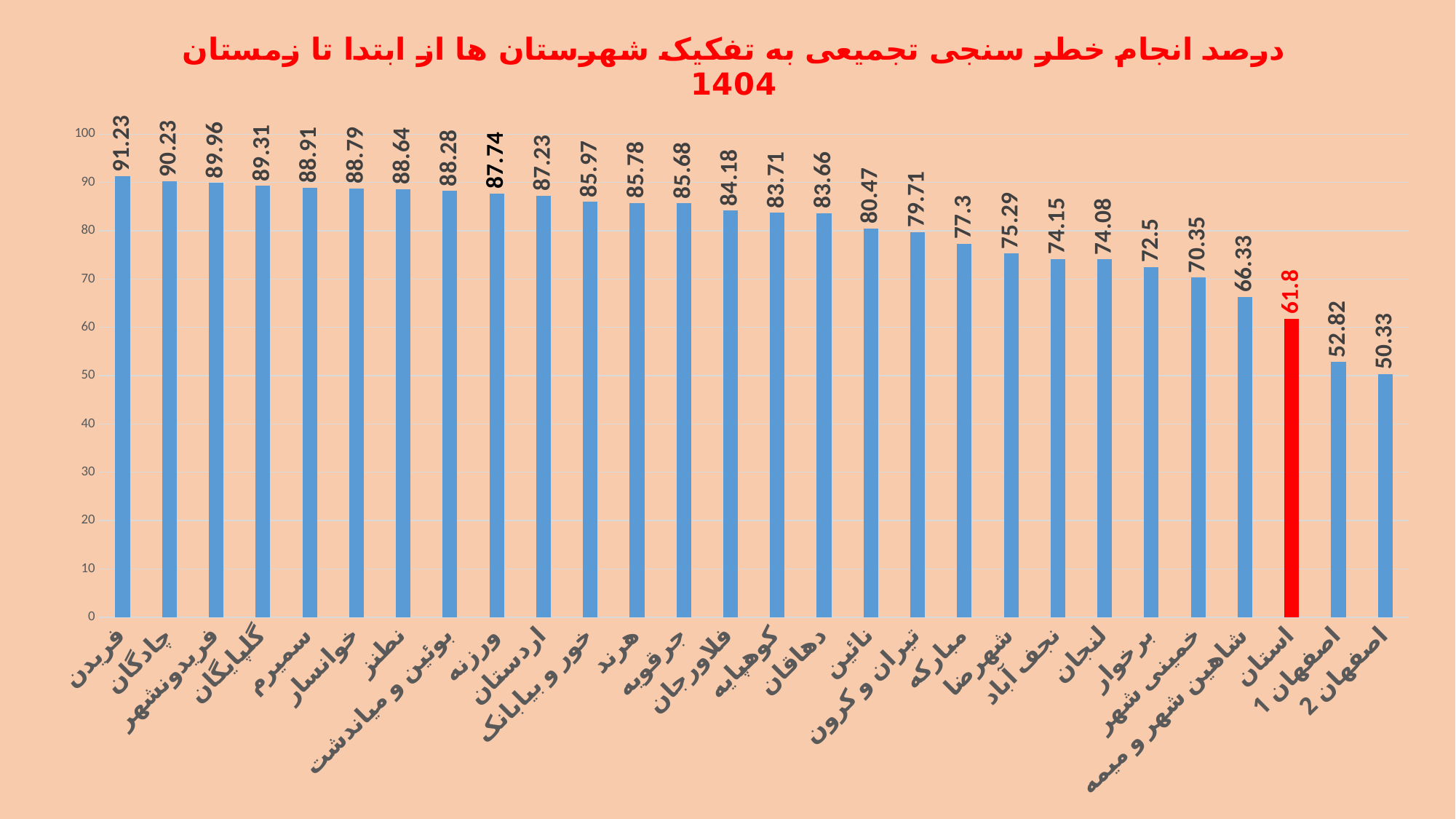

### Chart: درصد انجام خطر سنجی تجمیعی به تفکیک شهرستان ها از ابتدا تا زمستان 1404

| Category | درصد خطرسنجی تجمیعی تا پاییز1404 |
|---|---|
| فریدن | 91.23 |
| چادگان | 90.23 |
| فریدونشهر | 89.96 |
| گلپایگان | 89.31 |
| سمیرم | 88.91 |
| خوانسار | 88.79 |
| نطنز | 88.64 |
| بوئین و میاندشت | 88.28 |
| ورزنه | 87.74 |
| اردستان | 87.23 |
| خور و بیابانک | 85.97 |
| هرند | 85.78 |
| جرقویه | 85.68 |
| فلاورجان | 84.18 |
| کوهپایه | 83.71 |
| دهاقان | 83.66 |
| نائین | 80.47 |
| تیران و کرون | 79.71 |
| مبارکه | 77.3 |
| شهرضا | 75.29 |
| نجف آباد | 74.15 |
| لنجان | 74.08 |
| برخوار | 72.5 |
| خمینی شهر | 70.35 |
| شاهین شهر و میمه | 66.33 |
| استان | 61.8 |
| اصفهان 1 | 52.82 |
| اصفهان 2 | 50.33 |